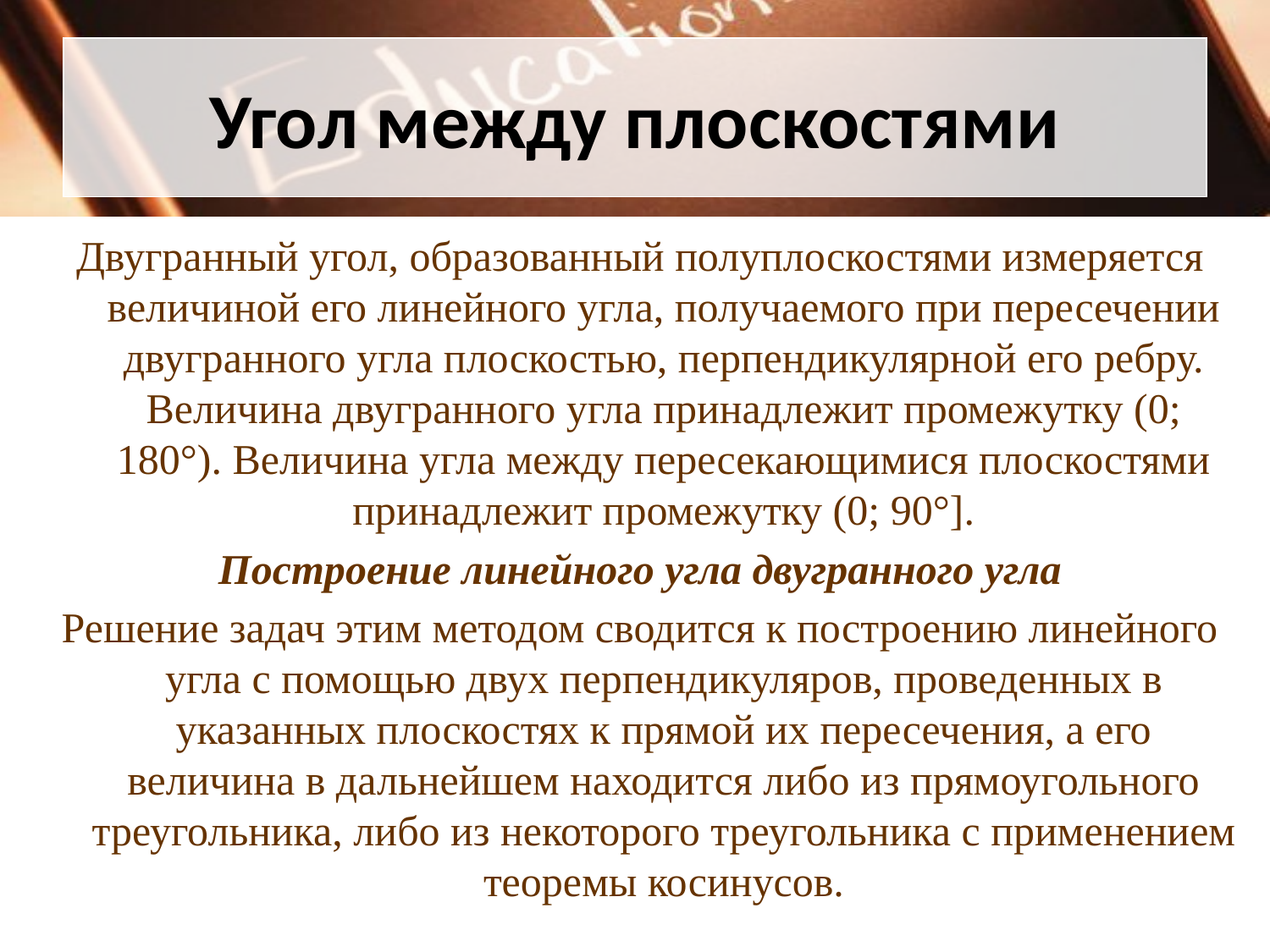

# Угол между плоскостями
Двугранный угол, образованный полуплоскостями измеряется величиной его линейного угла, получаемого при пересечении двугранного угла плоскостью, перпендикулярной его ребру. Величина двугранного угла принадлежит промежутку (0; 180°). Величина угла между пересекающимися плоскостями принадлежит промежутку (0; 90°].
Построение линейного угла двугранного угла
Решение задач этим методом сводится к построению линейного угла с помощью двух перпендикуляров, проведенных в указанных плоскостях к прямой их пересечения, а его величина в дальнейшем находится либо из прямоугольного треугольника, либо из некоторого треугольника с применением теоремы косинусов.